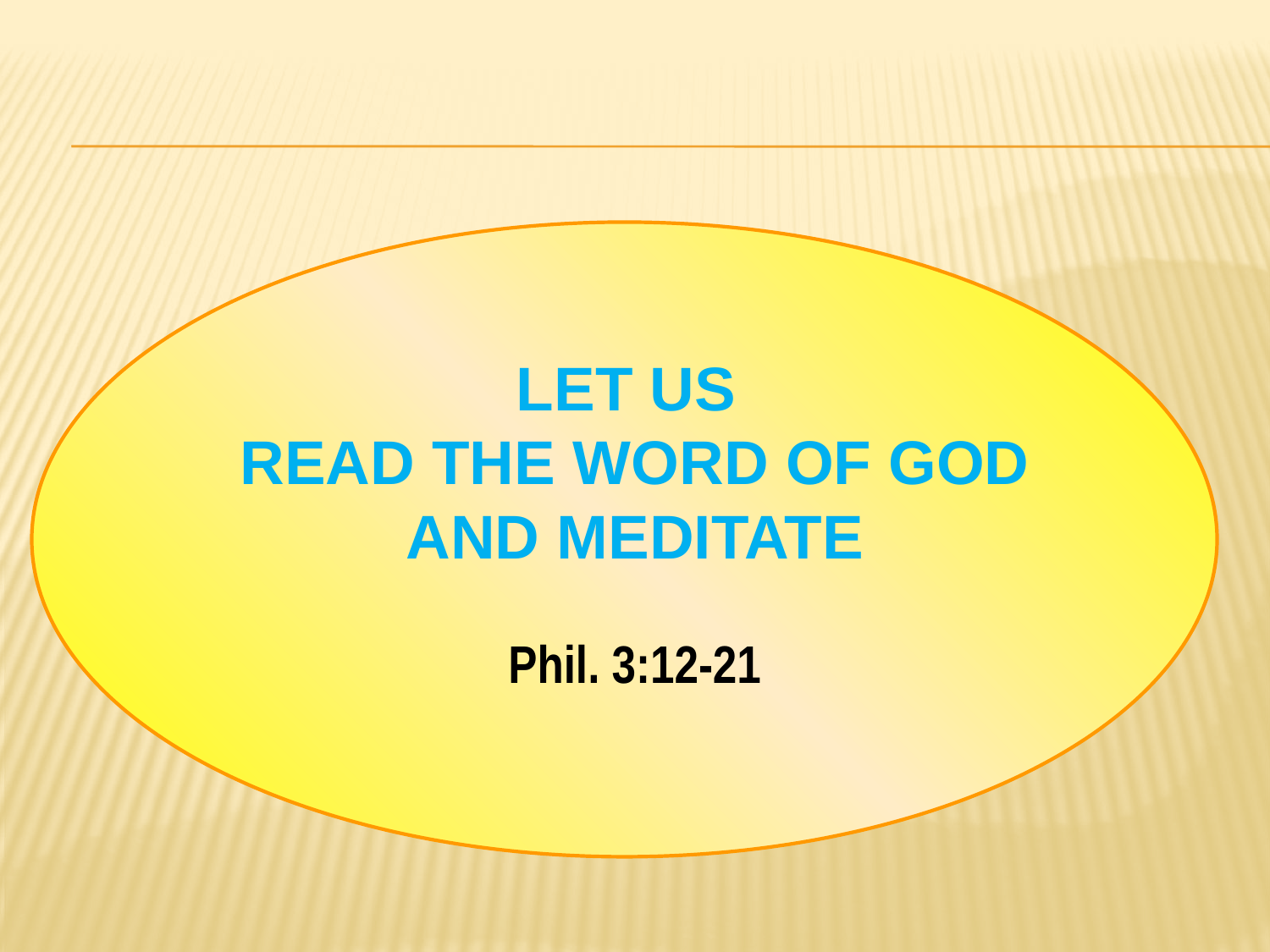

# Let us Read the Word of God and Meditate
Phil. 3:12-21